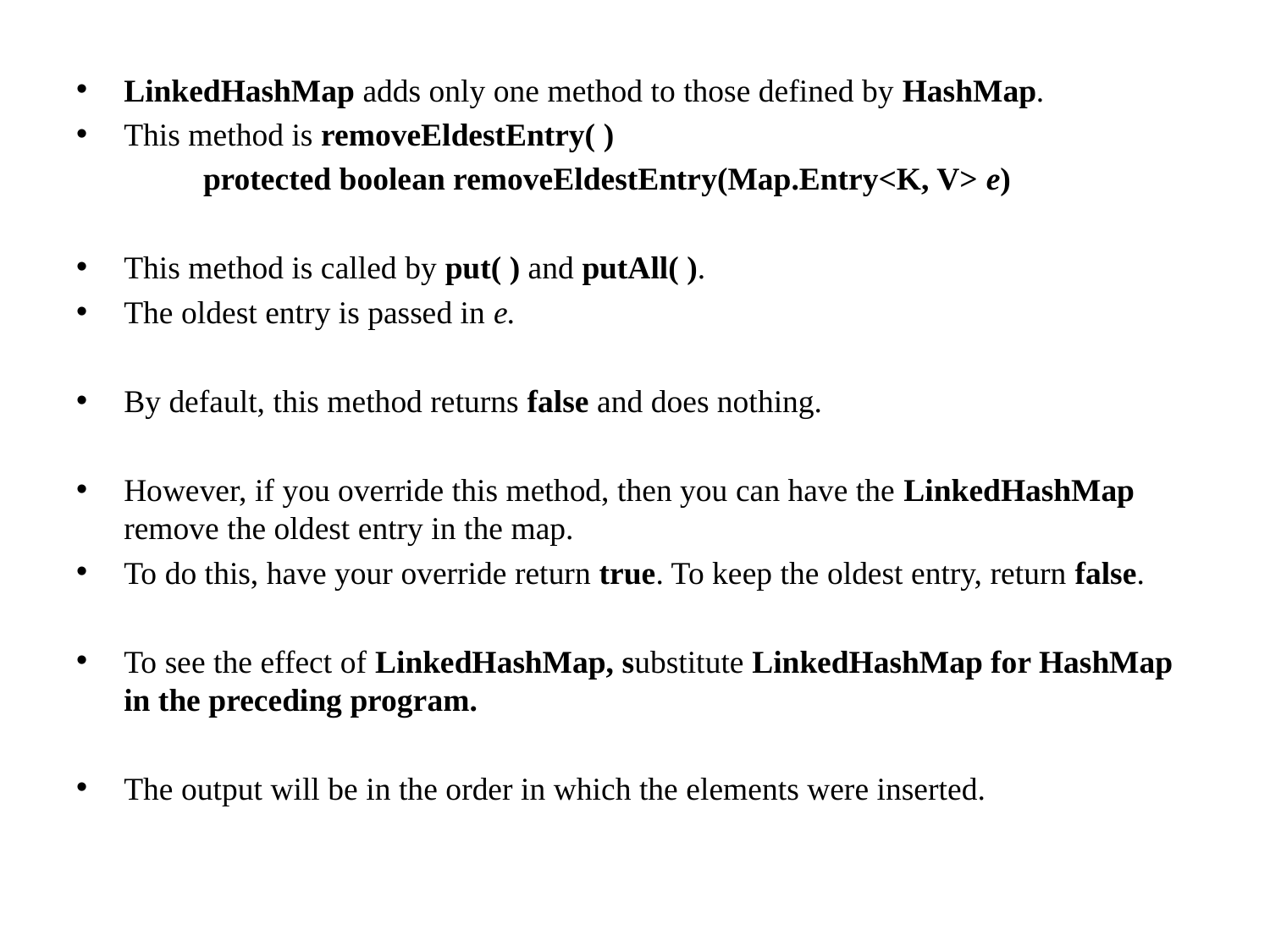

LinkedHashMap adds only one method to those defined by HashMap.
This method is removeEldestEntry( )
	protected boolean removeEldestEntry(Map.Entry<K, V> e)

This method is called by put( ) and putAll( ).
The oldest entry is passed in e.

By default, this method returns false and does nothing.

However, if you override this method, then you can have the LinkedHashMap remove the oldest entry in the map.
To do this, have your override return true. To keep the oldest entry, return false.

To see the effect of LinkedHashMap, substitute LinkedHashMap for HashMap in the preceding program.

The output will be in the order in which the elements were inserted.